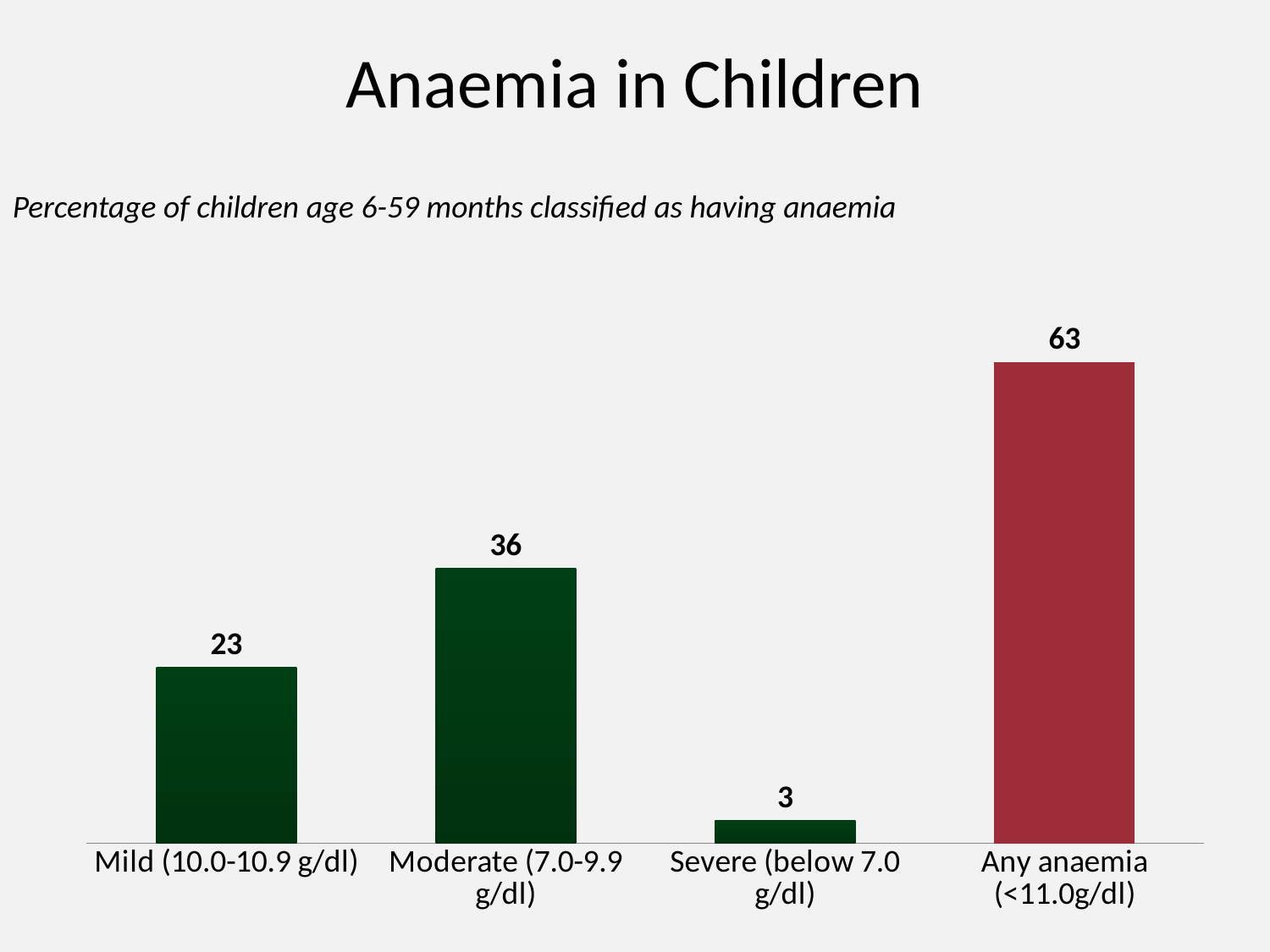

# Anaemia in Children
Percentage of children age 6-59 months classified as having anaemia

### Chart

| Category | Series 1 |
|---|---|
| Mild (10.0-10.9 g/dl) | 23.0 |
| Moderate (7.0-9.9 g/dl) | 36.0 |
| Severe (below 7.0 g/dl) | 3.0 |
| Any anaemia (<11.0g/dl) | 63.0 |